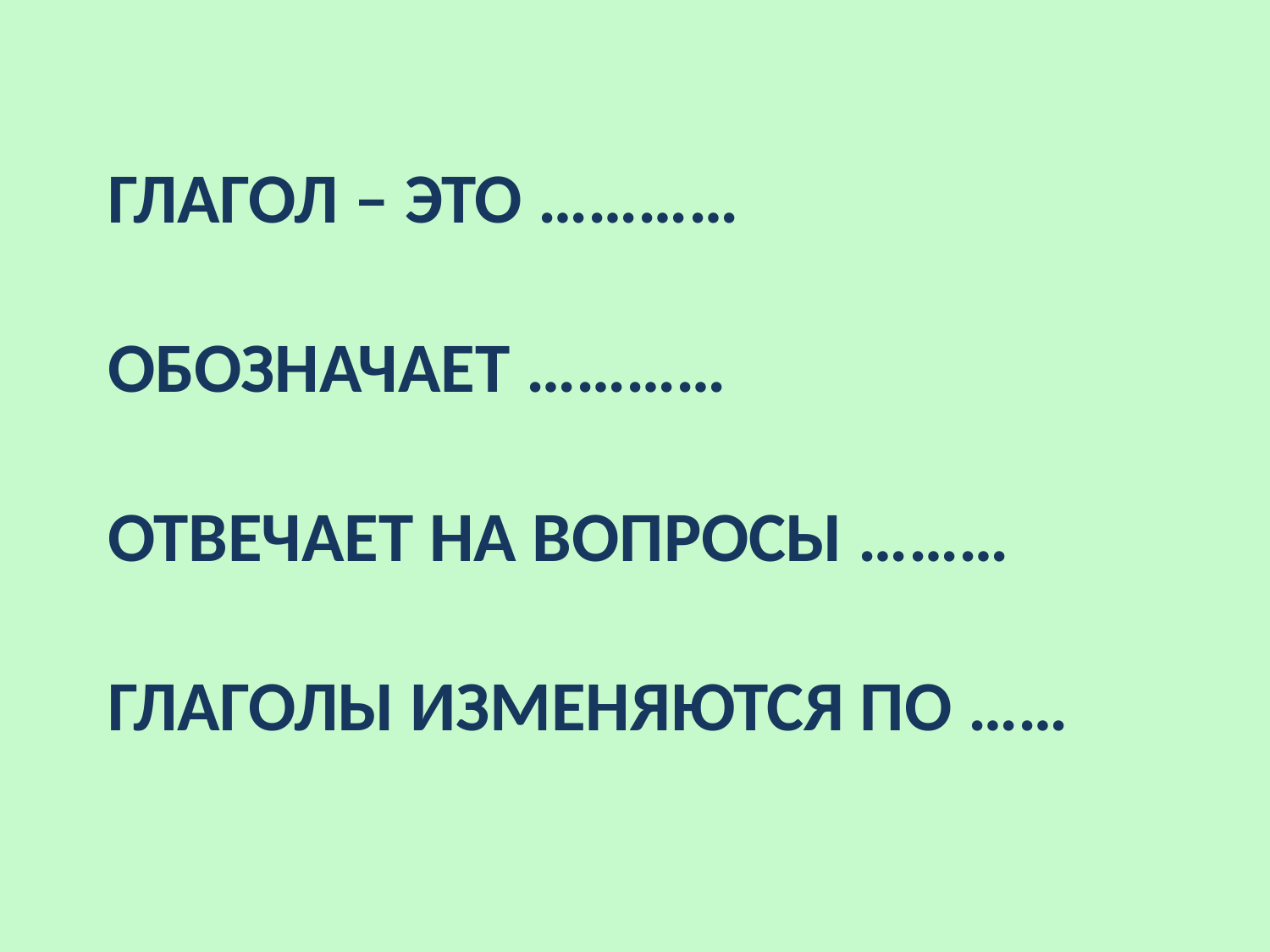

Глагол – это …………

Обозначает …………

Отвечает на вопросы ………

Глаголы изменяются по ……